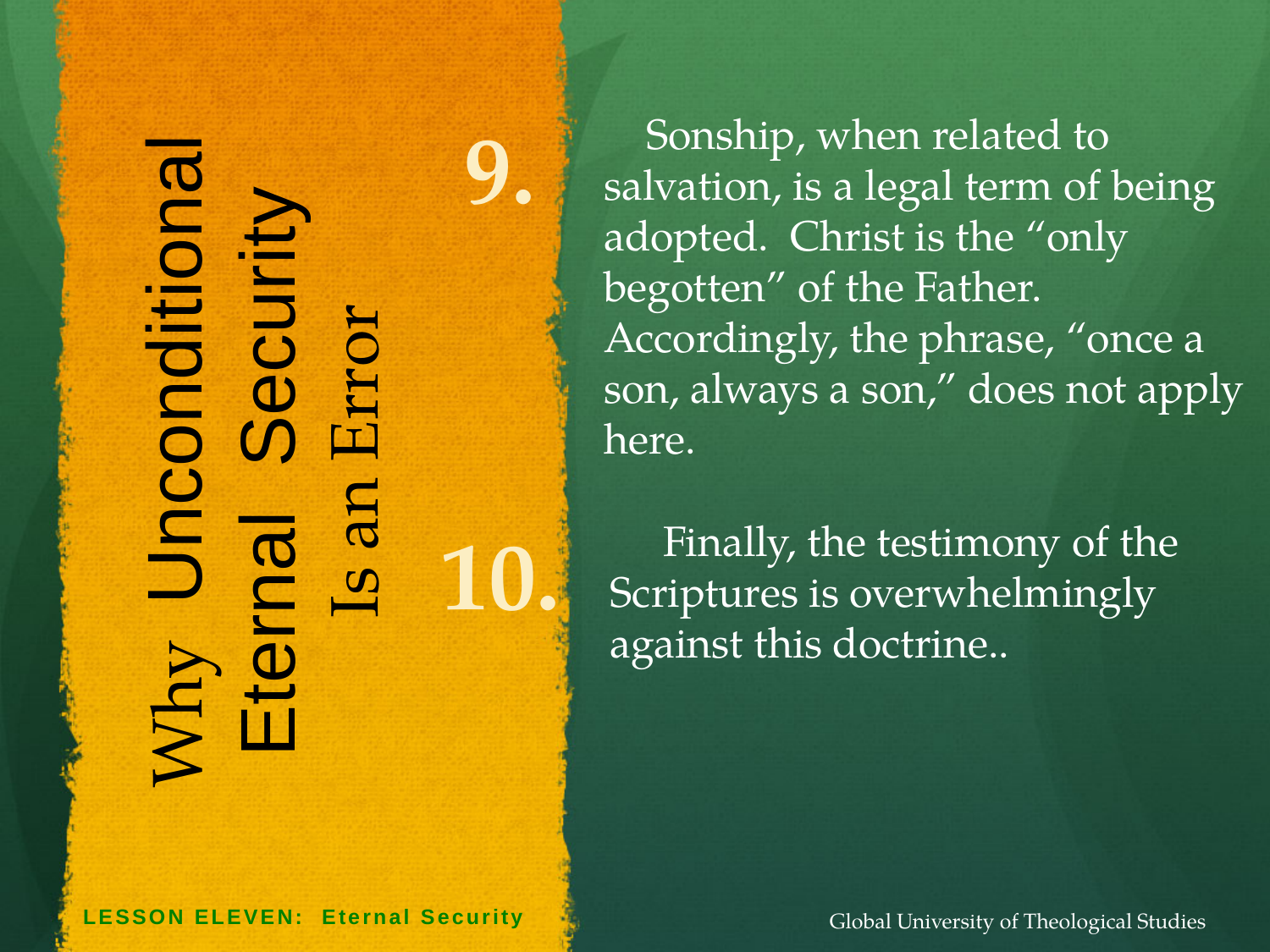

Why  Unconditional Eternal  Security
Is an Error
    Sonship, when related to salvation, is a legal term of being adopted.  Christ is the “only begotten” of the Father.  Accordingly, the phrase, “once a son, always a son,” does not apply here.
9.
10.
     Finally, the testimony of the Scriptures is overwhelmingly against this doctrine..
LESSON ELEVEN:  Eternal Security
Global University of Theological Studies